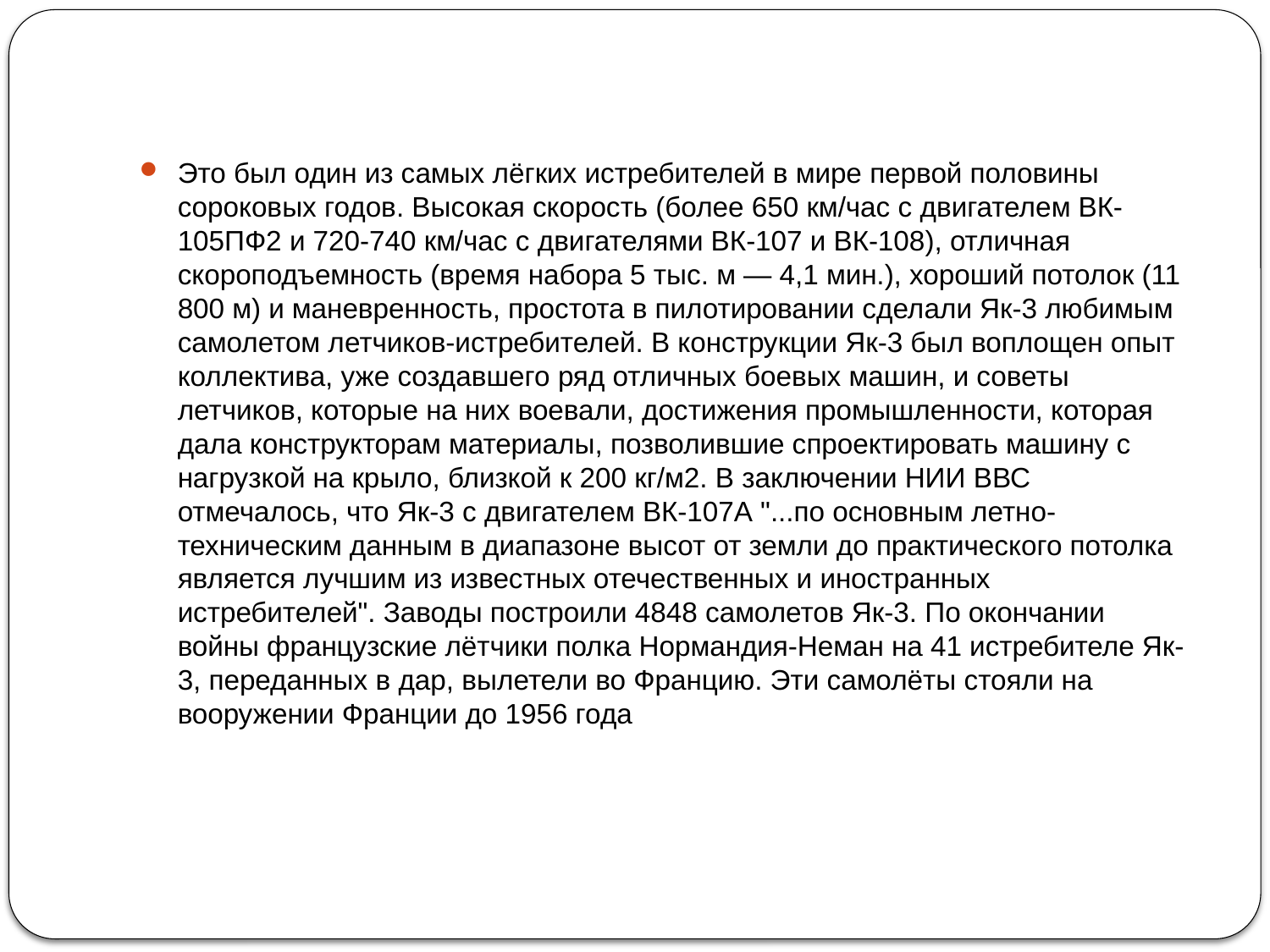

Это был один из самых лёгких истребителей в мире первой половины сороковых годов. Высокая скорость (более 650 км/час с двигателем ВК-105ПФ2 и 720-740 км/час с двигателями ВК-107 и ВК-108), отличная скороподъемность (время набора 5 тыс. м — 4,1 мин.), хороший потолок (11 800 м) и маневренность, простота в пилотировании сделали Як-3 любимым самолетом летчиков-истребителей. В конструкции Як-3 был воплощен опыт коллектива, уже создавшего ряд отличных боевых машин, и советы летчиков, которые на них воевали, достижения промышленности, которая дала конструкторам материалы, позволившие спроектировать машину с нагрузкой на крыло, близкой к 200 кг/м2. В заключении НИИ ВВС отмечалось, что Як-3 с двигателем ВК-107А "...по основным летно-техническим данным в диапазоне высот от земли до практического потолка является лучшим из известных отечественных и иностранных истребителей". Заводы построили 4848 самолетов Як-3. По окончании войны французские лётчики полка Нормандия-Неман на 41 истребителе Як-3, переданных в дар, вылетели во Францию. Эти самолёты стояли на вооружении Франции до 1956 года